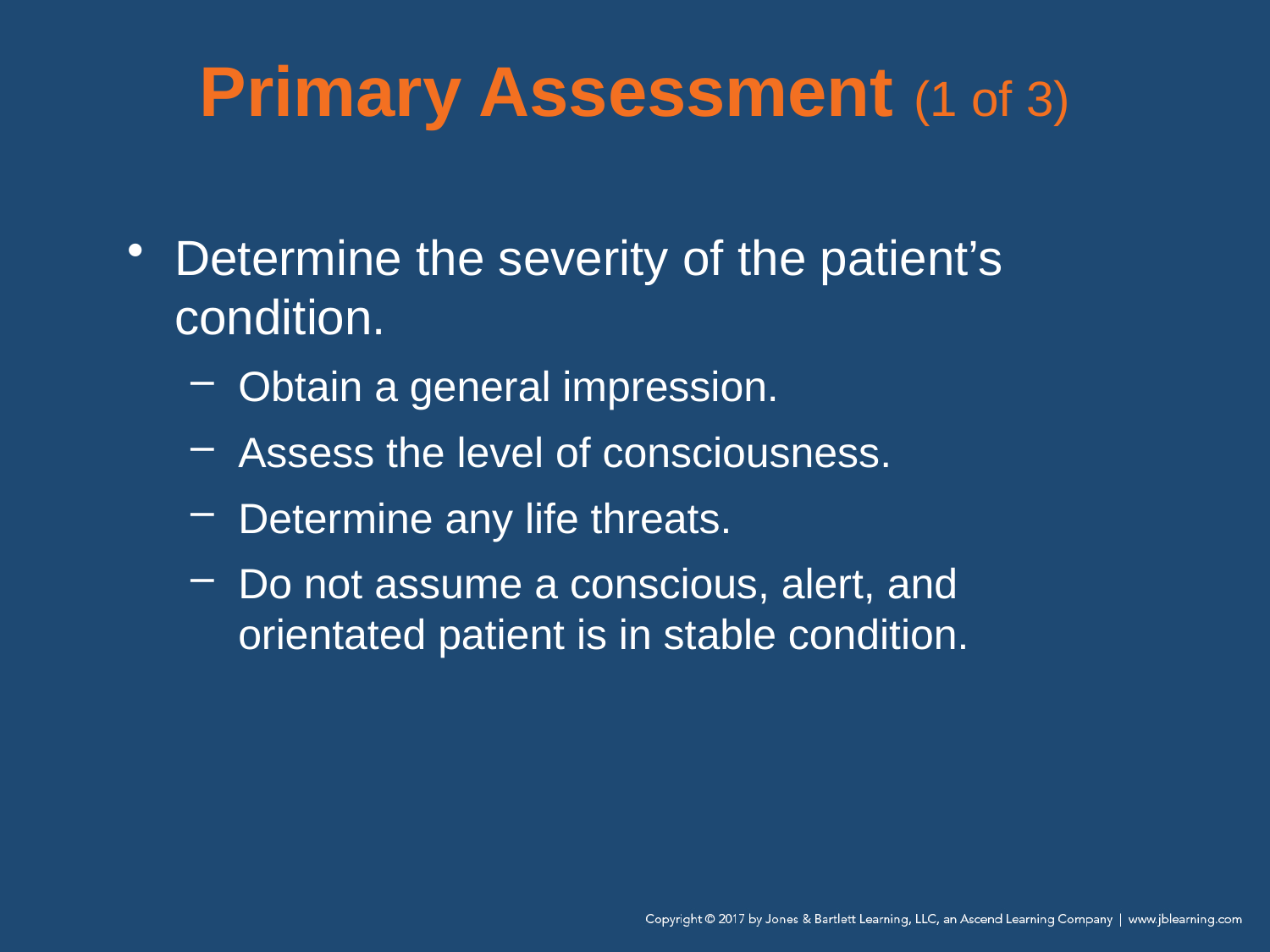

# Primary Assessment (1 of 3)
Determine the severity of the patient’s condition.
Obtain a general impression.
Assess the level of consciousness.
Determine any life threats.
Do not assume a conscious, alert, and orientated patient is in stable condition.